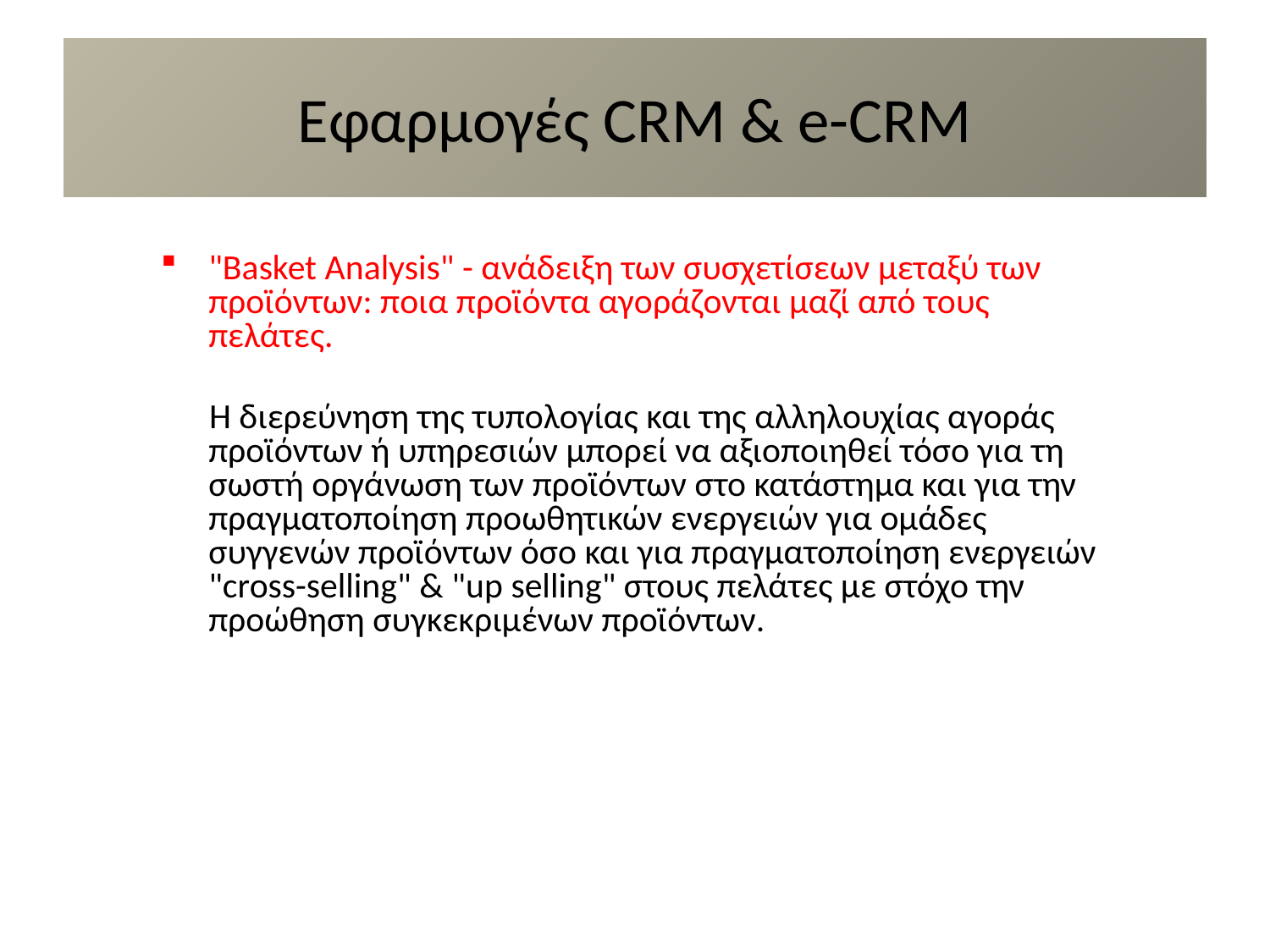

# Εφαρμογές CRM & e-CRM
"Basket Analysis" - ανάδειξη των συσχετίσεων μεταξύ των προϊόντων: ποια προϊόντα αγοράζονται μαζί από τους πελάτες.

      Η διερεύνηση της τυπολογίας και της αλληλουχίας αγοράς προϊόντων ή υπηρεσιών μπορεί να αξιοποιηθεί τόσο για τη σωστή οργάνωση των προϊόντων στο κατάστημα και για την πραγματοποίηση προωθητικών ενεργειών για ομάδες συγγενών προϊόντων όσο και για πραγματοποίηση ενεργειών "cross-selling" & "up selling" στους πελάτες με στόχο την προώθηση συγκεκριμένων προϊόντων.